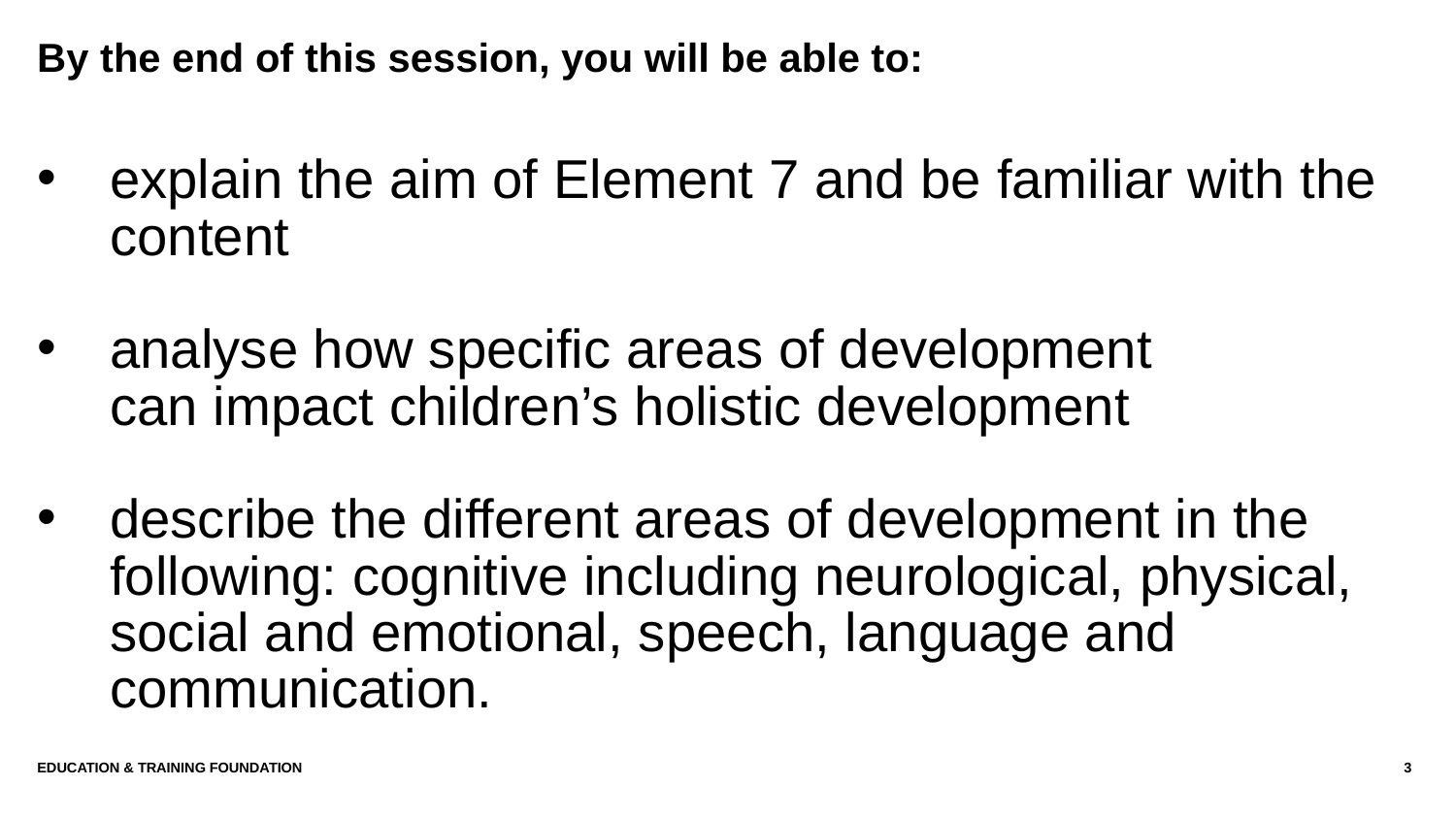

# By the end of this session, you will be able to:

explain the aim of Element 7 and be familiar with the content

analyse how specific areas of development can impact children’s holistic development

describe the different areas of development in the following: cognitive including neurological, physical, social and emotional, speech, language and communication.

Education & Training Foundation
3